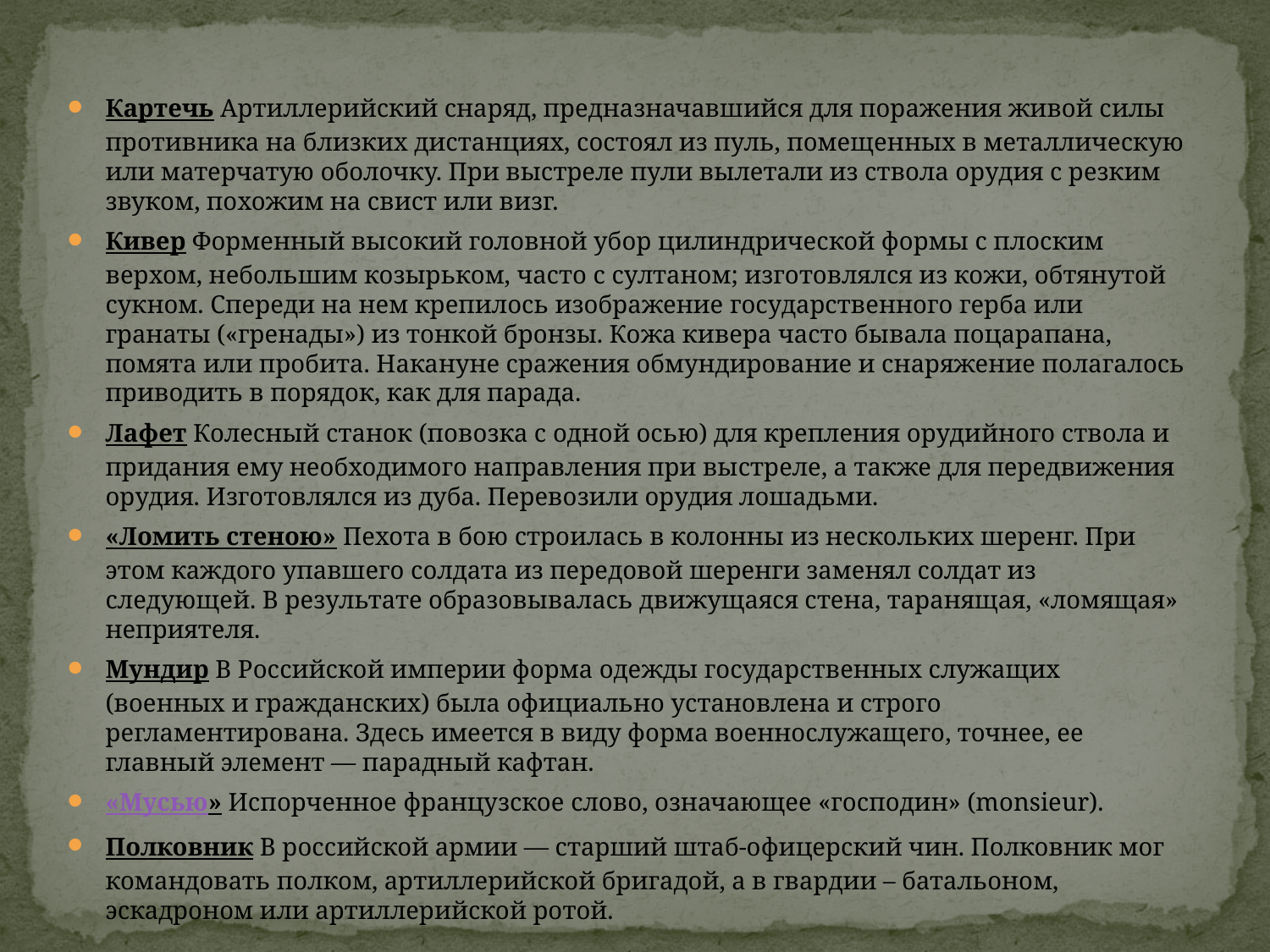

Картечь Артиллерийский снаряд, предназначавшийся для поражения живой силы противника на близких дистанциях, состоял из пуль, помещенных в металлическую или матерчатую оболочку. При выстреле пули вылетали из ствола орудия с резким звуком, похожим на свист или визг.
Кивер Форменный высокий головной убор цилиндрической формы с плоским верхом, небольшим козырьком, часто с султаном; изготовлялся из кожи, обтянутой сукном. Спереди на нем крепилось изображение государственного герба или гранаты («гренады») из тонкой бронзы. Кожа кивера часто бывала поцарапана, помята или пробита. Накануне сражения обмундирование и снаряжение полагалось приводить в порядок, как для парада.
Лафет Колесный станок (повозка с одной осью) для крепления орудийного ствола и придания ему необходимого направления при выстреле, а также для передвижения орудия. Изготовлялся из дуба. Перевозили орудия лошадьми.
«Ломить стеною» Пехота в бою строилась в колонны из нескольких шеренг. При этом каждого упавшего солдата из передовой шеренги заменял солдат из следующей. В результате образовывалась движущаяся стена, таранящая, «ломящая» неприятеля.
Мундир В Российской империи форма одежды государственных служащих (военных и гражданских) была официально установлена и строго регламентирована. Здесь имеется в виду форма военнослужащего, точнее, ее главный элемент — парадный кафтан.
«Мусью» Испорченное французское слово, означающее «господин» (monsieur).
Полковник В российской армии — старший штаб-офицерский чин. Полковник мог командовать полком, артиллерийской бригадой, а в гвардии – батальоном, эскадроном или артиллерийской ротой.